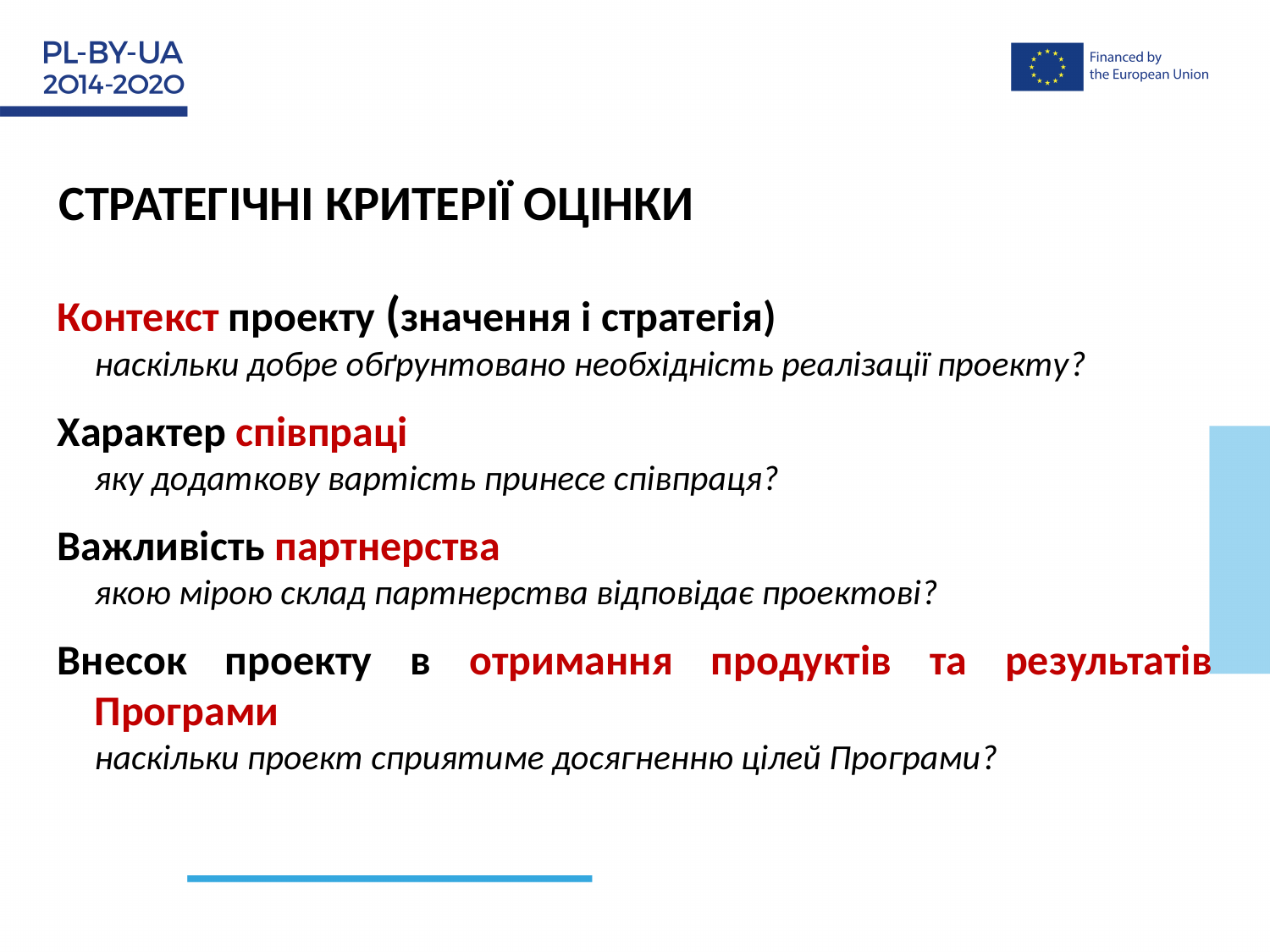

СТРАТЕГІЧНІ КРИТЕРІЇ ОЦІНКИ

Контекст проекту (значення і стратегія)
наскільки добре обґрунтовано необхідність реалізації проекту?
Характер співпраці
яку додаткову вартість принесе співпраця?
Важливість партнерства
якою мірою склад партнерства відповідає проектові?
Внесок проекту в отримання продуктів та результатів Програми
наскільки проект сприятиме досягненню цілей Програми?